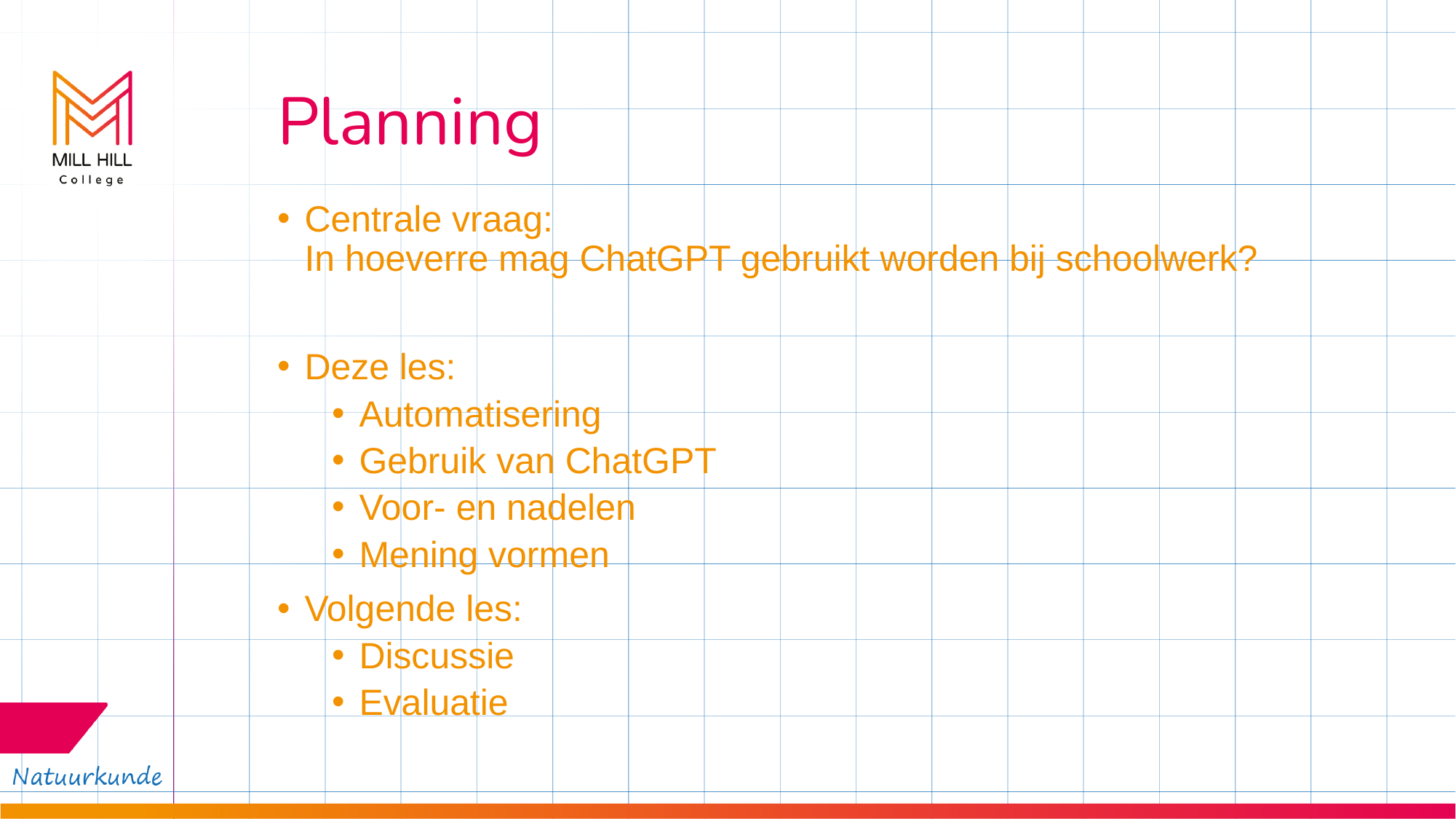

# Planning
Centrale vraag:
In hoeverre mag ChatGPT gebruikt worden bij schoolwerk?

Deze les:
Automatisering
Gebruik van ChatGPT
Voor- en nadelen
Mening vormen
Volgende les:
Discussie
Evaluatie